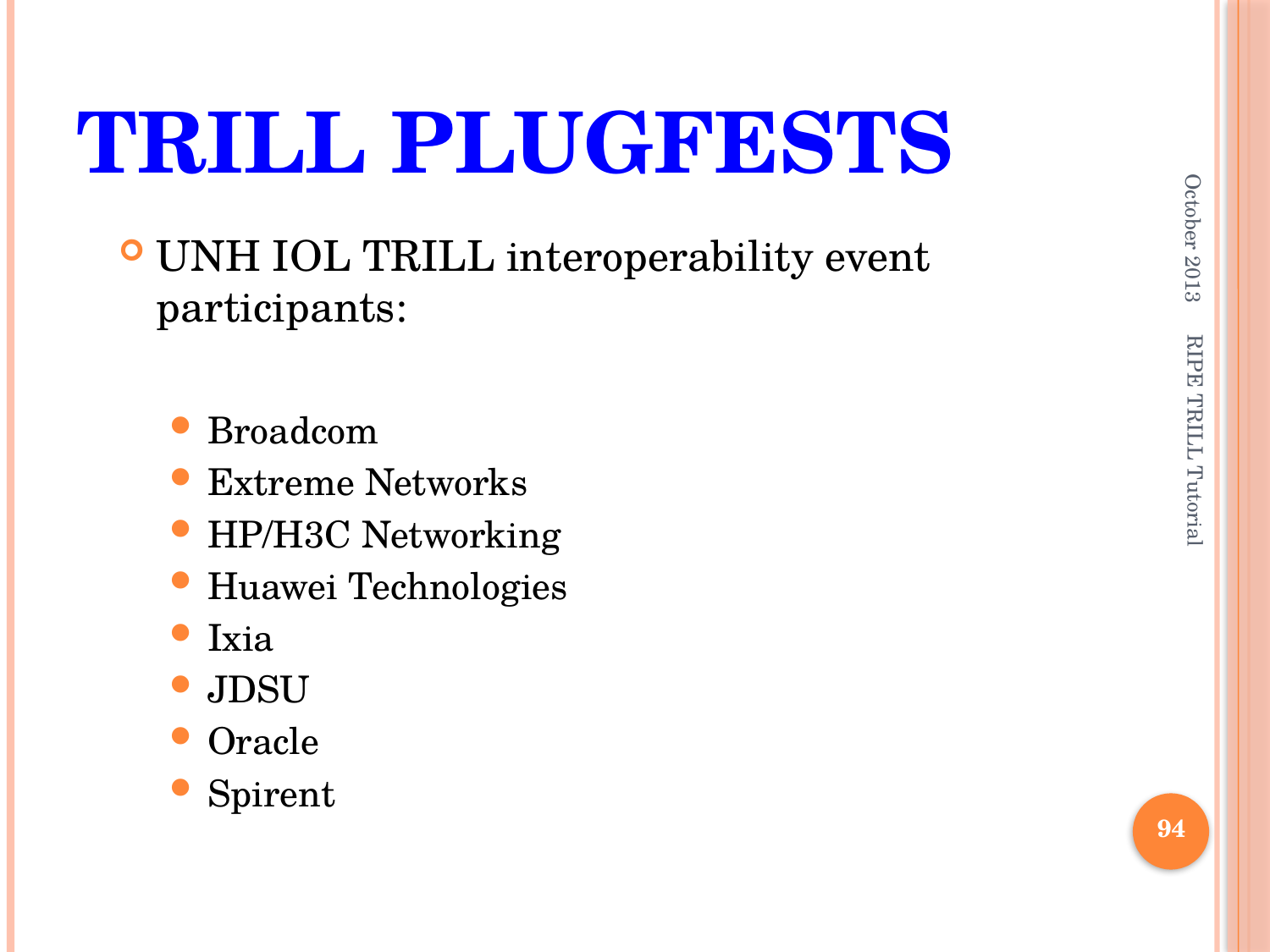

# TRILL Plugfests
October 2013
UNH IOL TRILL interoperability event participants:

Broadcom
Extreme Networks
HP/H3C Networking
Huawei Technologies
Ixia
JDSU
Oracle
Spirent
RIPE TRILL Tutorial
94